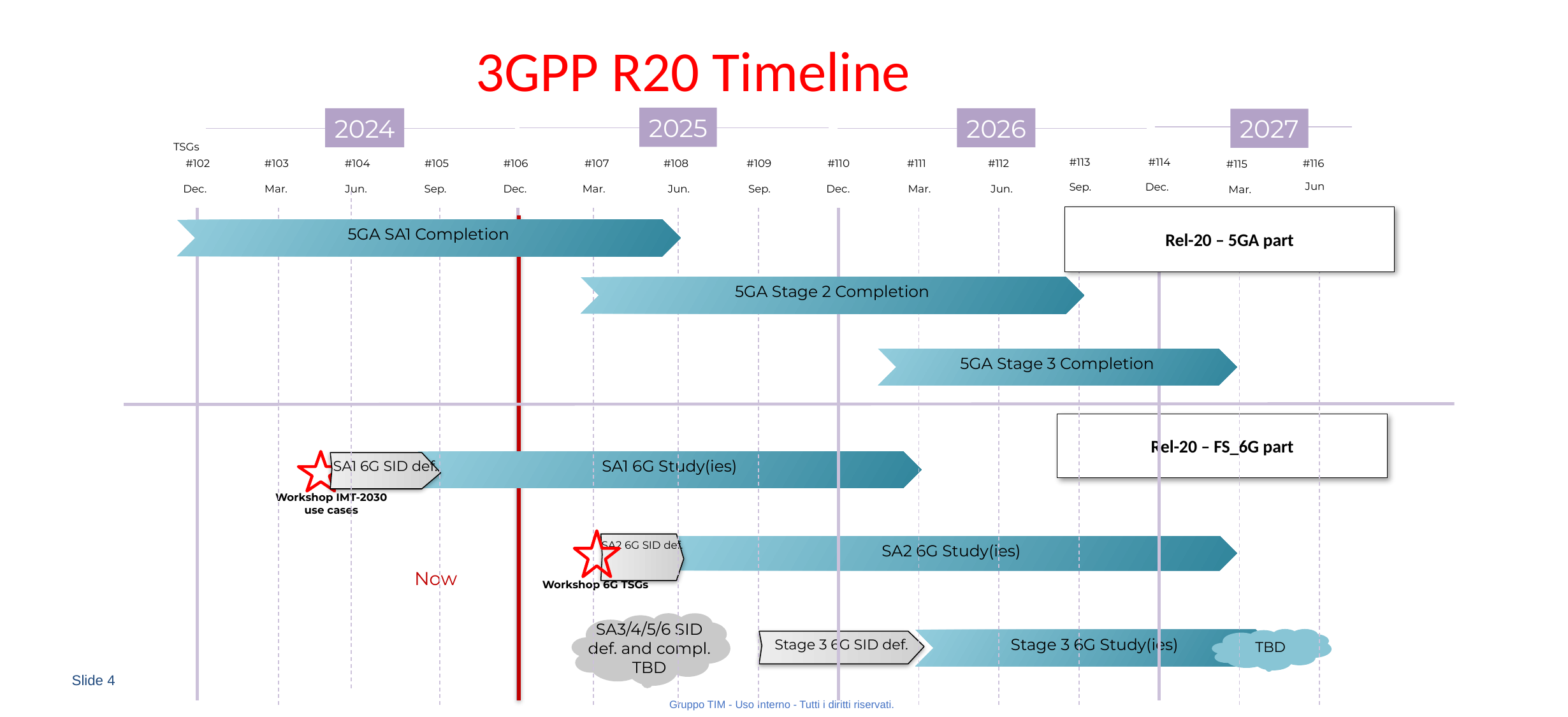

# 3GPP R20 Timeline
2025
2024
2026
2027
TSGs
#113
Sep.
#114
Dec.
#102
Dec.
#103
Mar.
#104
Jun.
#105
Sep.
#106
Dec.
#107
Mar.
#108
Jun.
#109
Sep.
#110
Dec.
#111
Mar.
#112
Jun.
#116
#115
Jun
Mar.
Rel-20 – 5GA part
5GA SA1 Completion
5GA Stage 2 Completion
5GA Stage 3 Completion
Rel-20 – FS_6G part

SA1 6G Study(ies)
SA1 6G SID def.
Workshop IMT-2030 use cases

SA2 6G SID def.
SA2 6G Study(ies)
Now
Workshop 6G TSGs

SA3/4/5/6 SID def. and compl. TBD

Stage 3 6G Study(ies)
Stage 3 6G SID def.
TBD